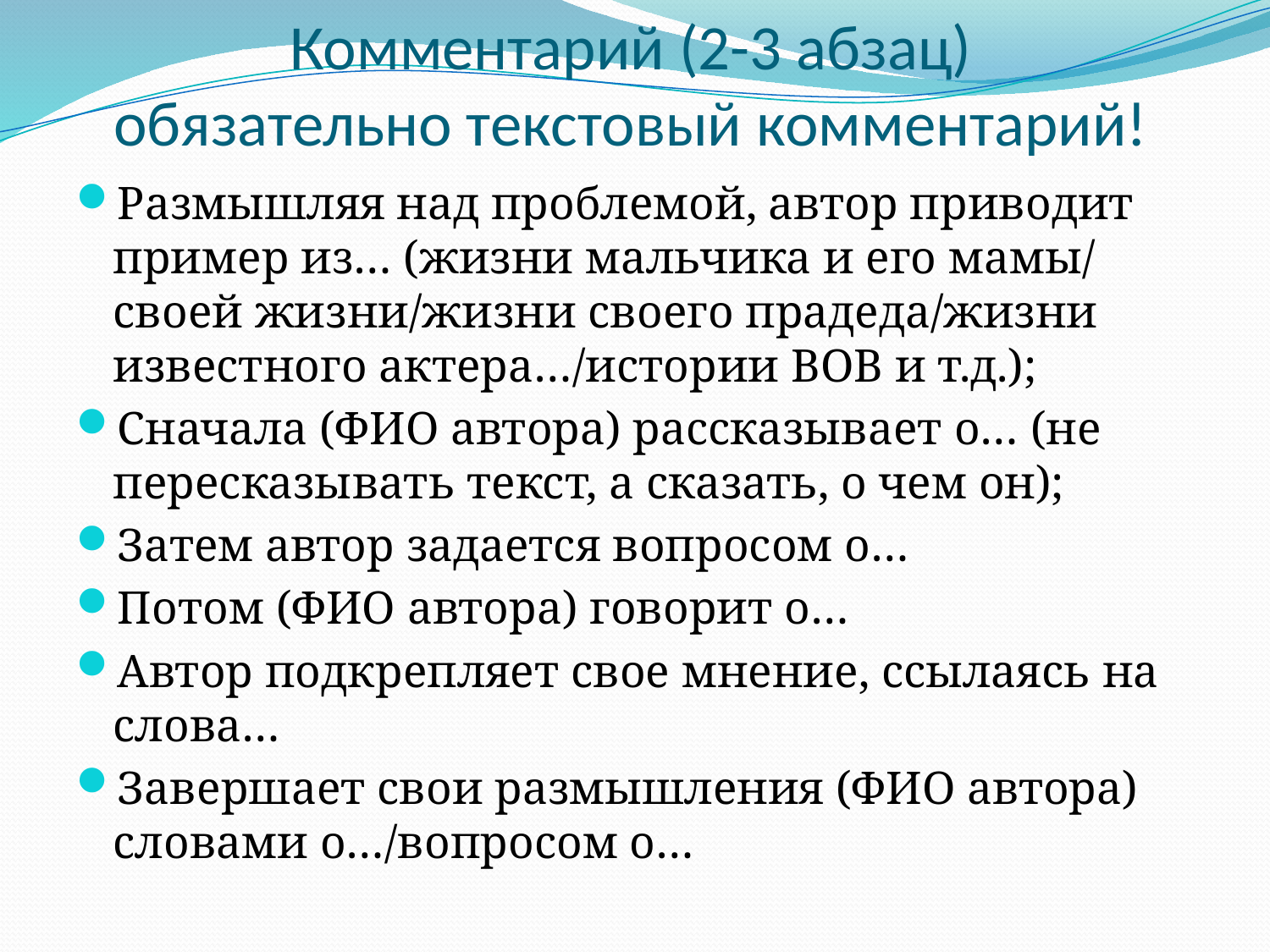

# Комментарий (2-3 абзац) обязательно текстовый комментарий!
Размышляя над проблемой, автор приводит пример из… (жизни мальчика и его мамы/ своей жизни/жизни своего прадеда/жизни известного актера…/истории ВОВ и т.д.);
Сначала (ФИО автора) рассказывает о… (не пересказывать текст, а сказать, о чем он);
Затем автор задается вопросом о…
Потом (ФИО автора) говорит о…
Автор подкрепляет свое мнение, ссылаясь на слова…
Завершает свои размышления (ФИО автора) словами о…/вопросом о…